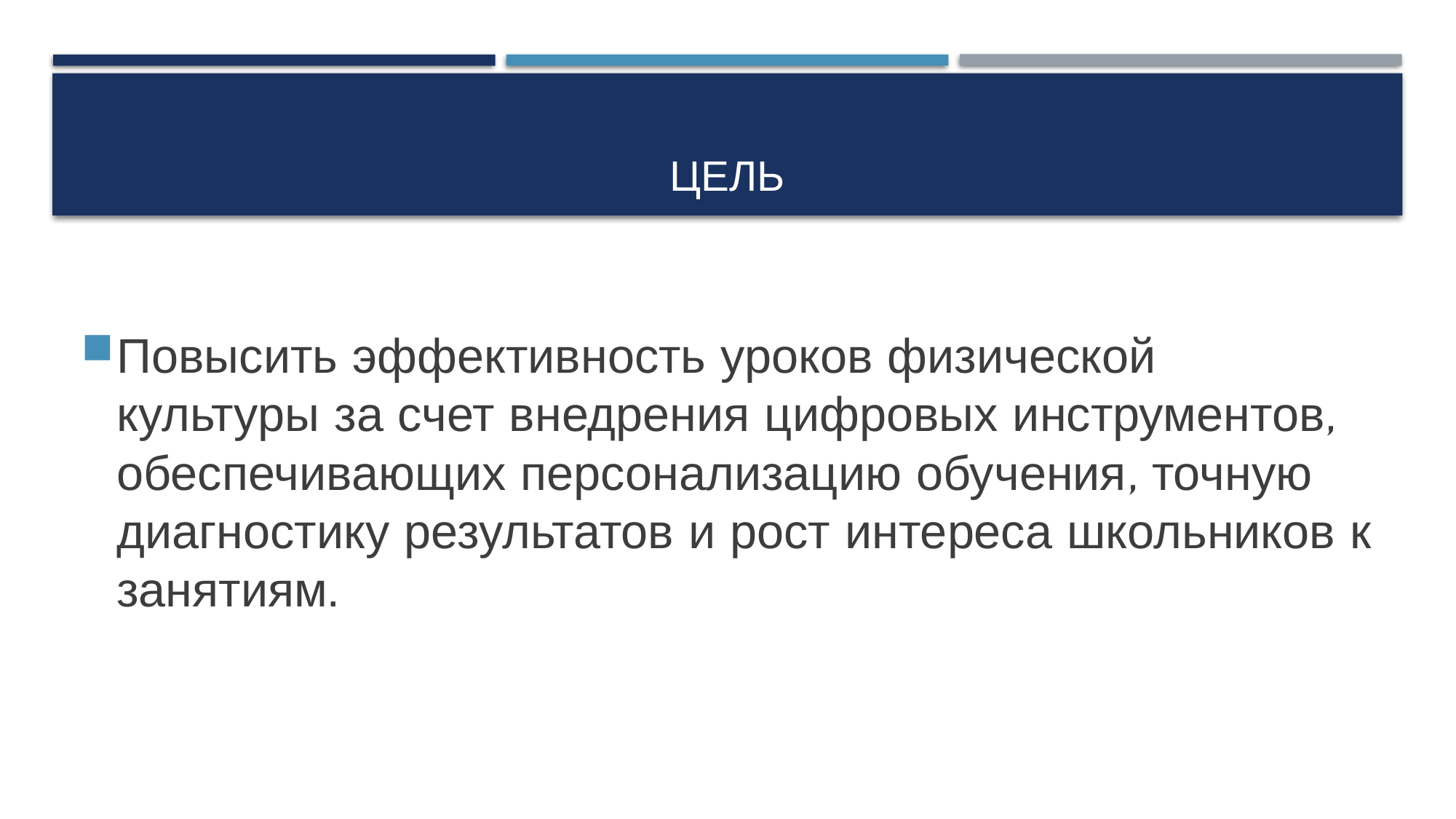

# цель
Повысить эффективность уроков физической культуры за счет внедрения цифровых инструментов, обеспечивающих персонализацию обучения, точную диагностику результатов и рост интереса школьников к занятиям.